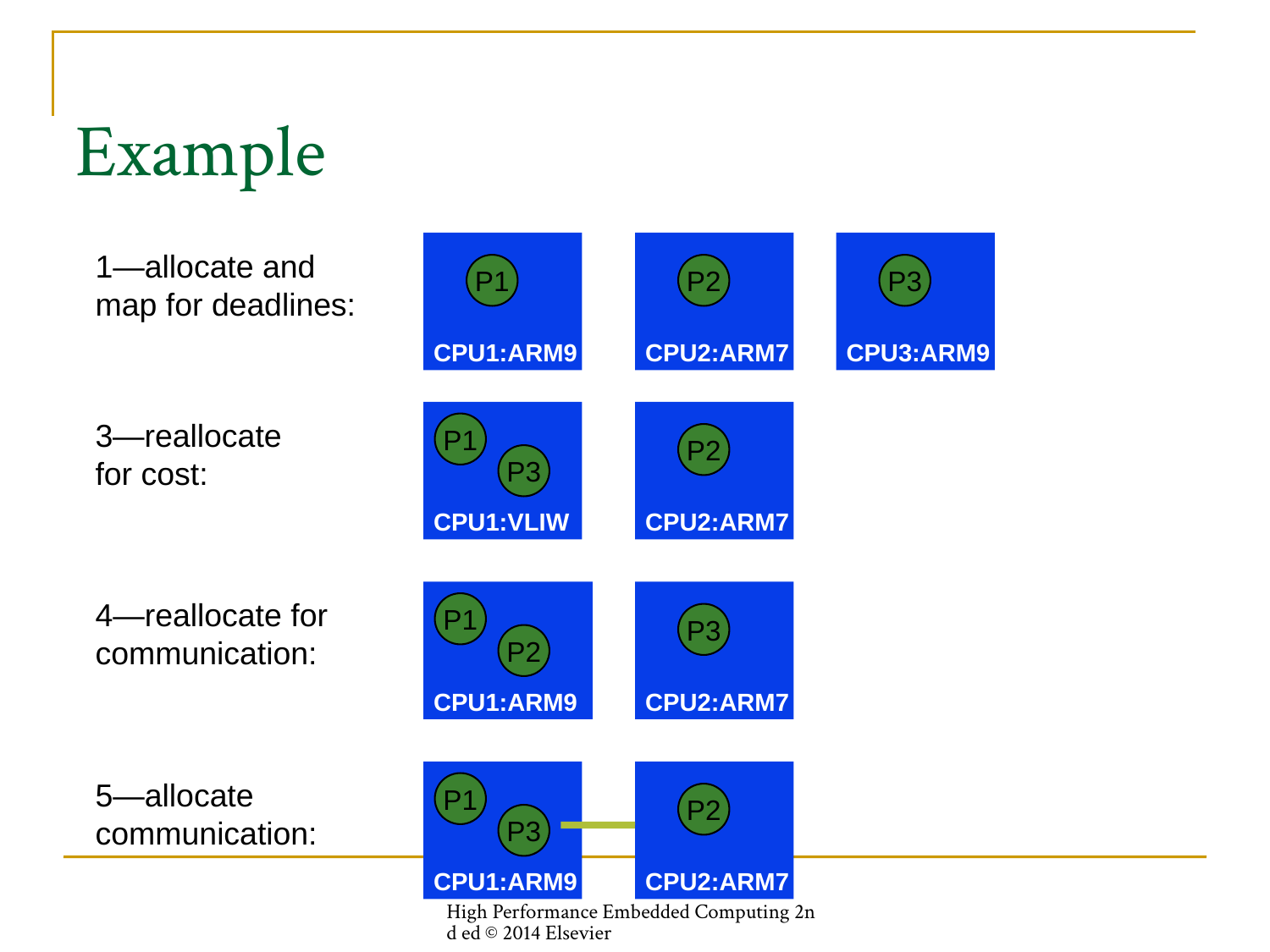

# Example

1—allocate and
map for deadlines:
P1
P2
P3
CPU1:ARM9
CPU2:ARM7
CPU3:ARM9

3—reallocate
for cost:
P1
P2
P3
CPU1:VLIW
CPU2:ARM7

4—reallocate for
communication:
P1
P3
P2
CPU1:ARM9
CPU2:ARM7

5—allocate
communication:
P1
P2
P3

CPU1:ARM9
CPU2:ARM7
High Performance Embedded Computing 2nd ed © 2014 Elsevier